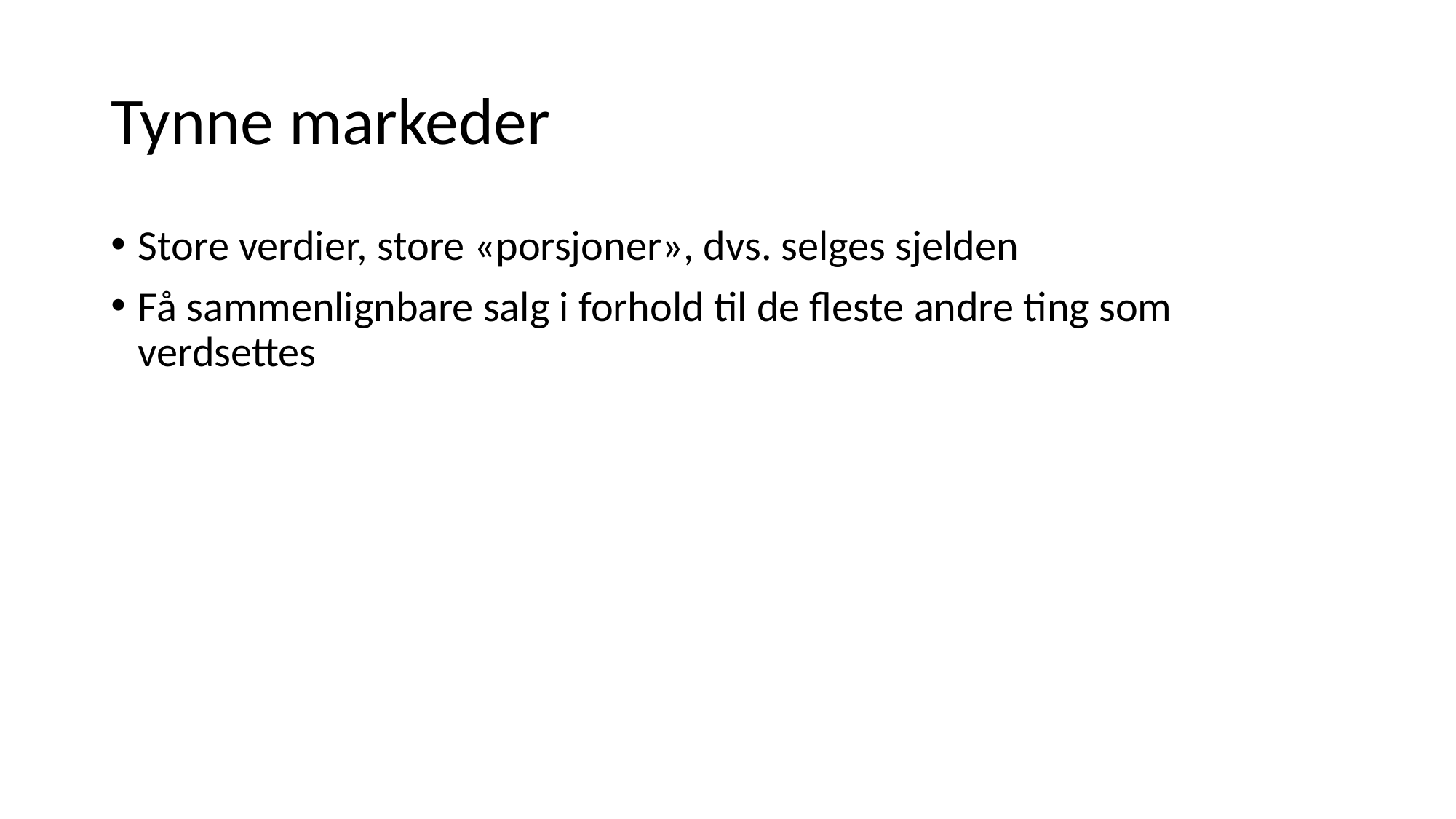

# Tynne markeder
Store verdier, store «porsjoner», dvs. selges sjelden
Få sammenlignbare salg i forhold til de fleste andre ting som verdsettes